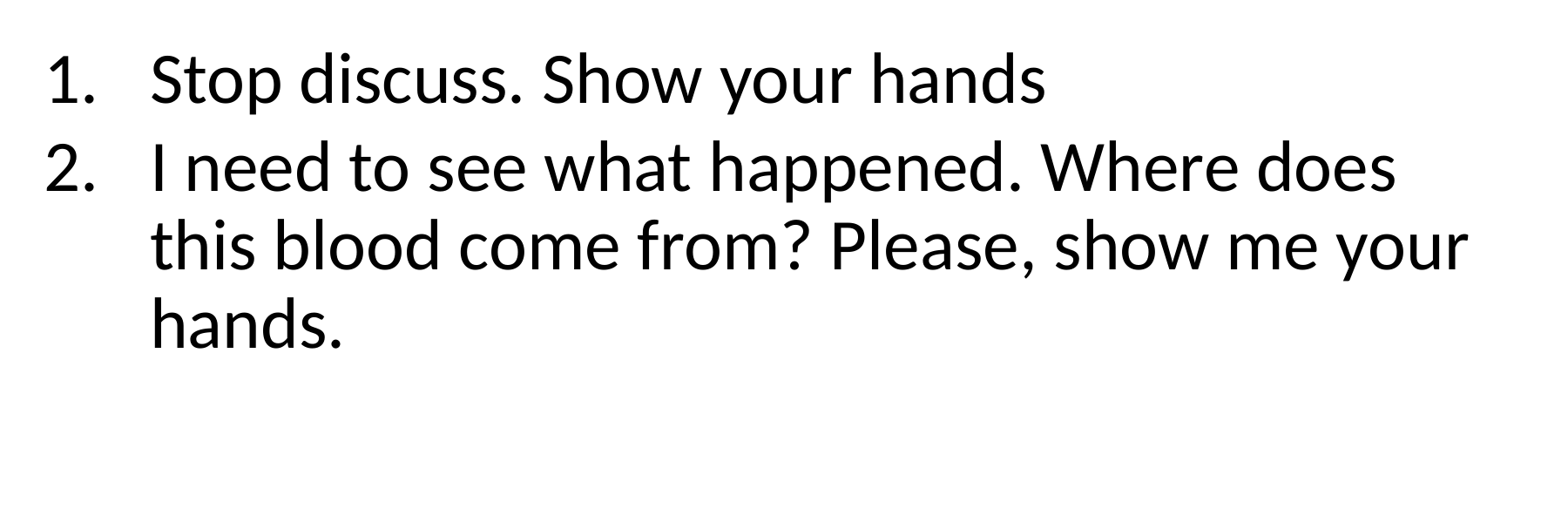

Stop discuss. Show your hands
I need to see what happened. Where does this blood come from? Please, show me your hands.